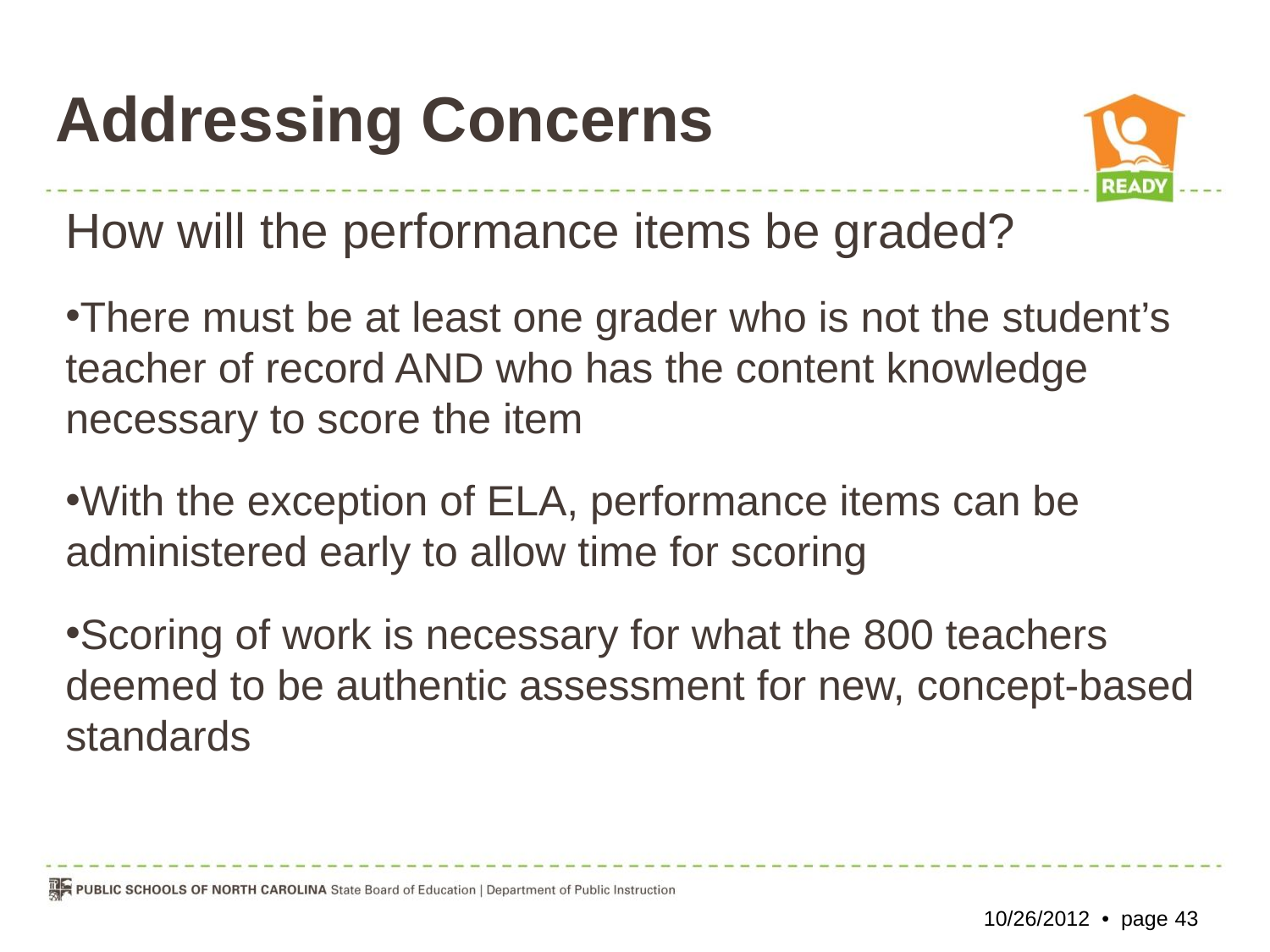

# Addressing Concerns
How will the performance items be graded?
There must be at least one grader who is not the student’s teacher of record AND who has the content knowledge necessary to score the item
With the exception of ELA, performance items can be administered early to allow time for scoring
Scoring of work is necessary for what the 800 teachers deemed to be authentic assessment for new, concept-based standards
10/26/2012  •  page 43